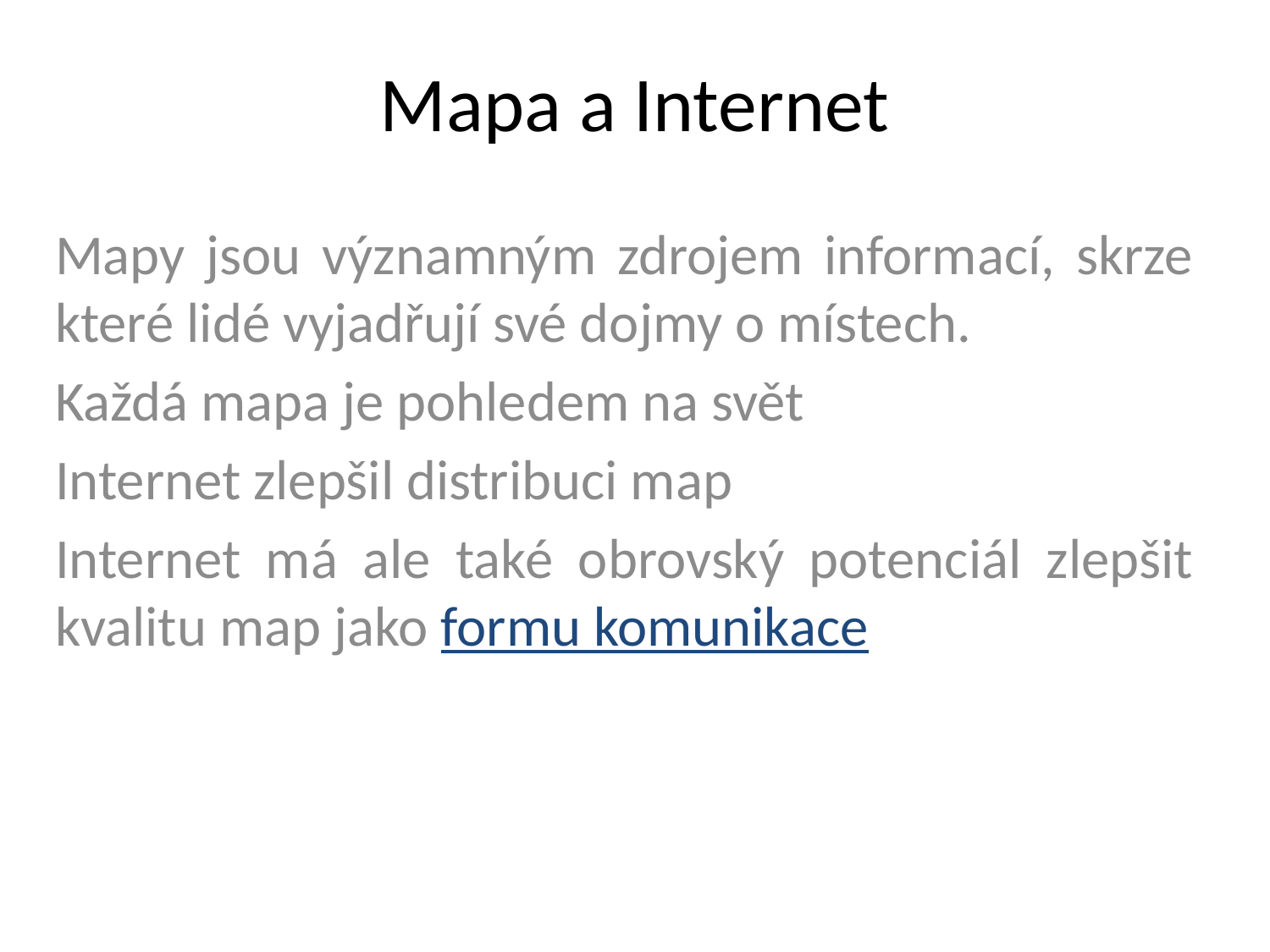

# Mapa a Internet
Mapy jsou významným zdrojem informací, skrze které lidé vyjadřují své dojmy o místech.
Každá mapa je pohledem na svět
Internet zlepšil distribuci map
Internet má ale také obrovský potenciál zlepšit kvalitu map jako formu komunikace